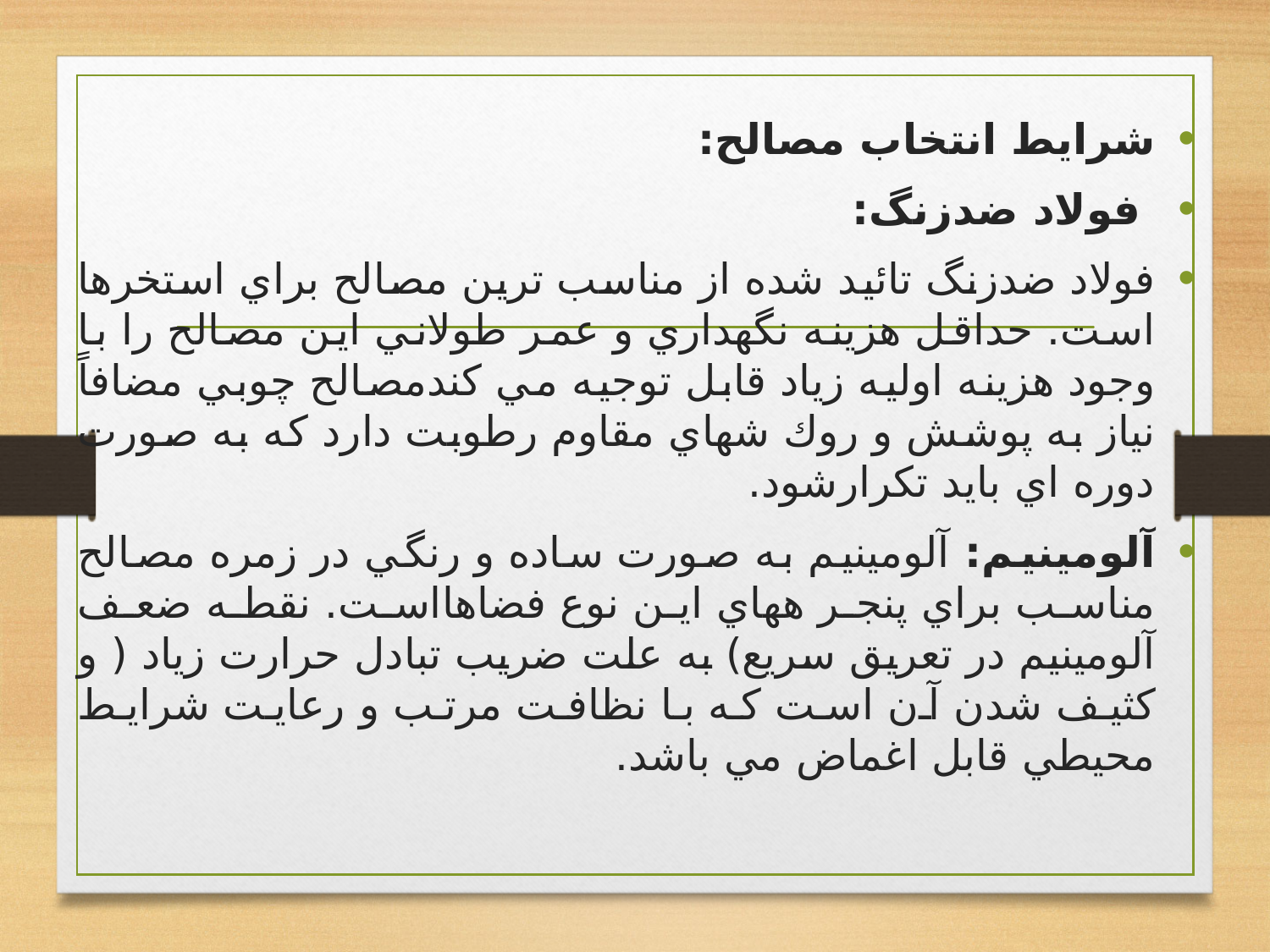

شرايط انتخاب مصالح:
 فولاد ضدزنگ:
فولاد ضدزنگ تائيد شده از مناسب ترين مصالح براي استخرها است. حداقل هزينه نگهداري و عمر طولاني اين مصالح را با وجود هزينه اوليه زياد قابل توجيه مي كندمصالح چوبي مضافاً نياز به پوشش و روك شهاي مقاوم رطوبت دارد كه به صورت دوره اي بايد تكرارشود.
آلومينيم: آلومينيم به صورت ساده و رنگي در زمره مصالح مناسب براي پنجر ههاي اين نوع فضاهااست. نقطه ضعف آلومينيم در تعريق سريع) به علت ضريب تبادل حرارت زياد ( و كثيف شدن آن است كه با نظافت مرتب و رعايت شرايط محيطي قابل اغماض مي باشد.